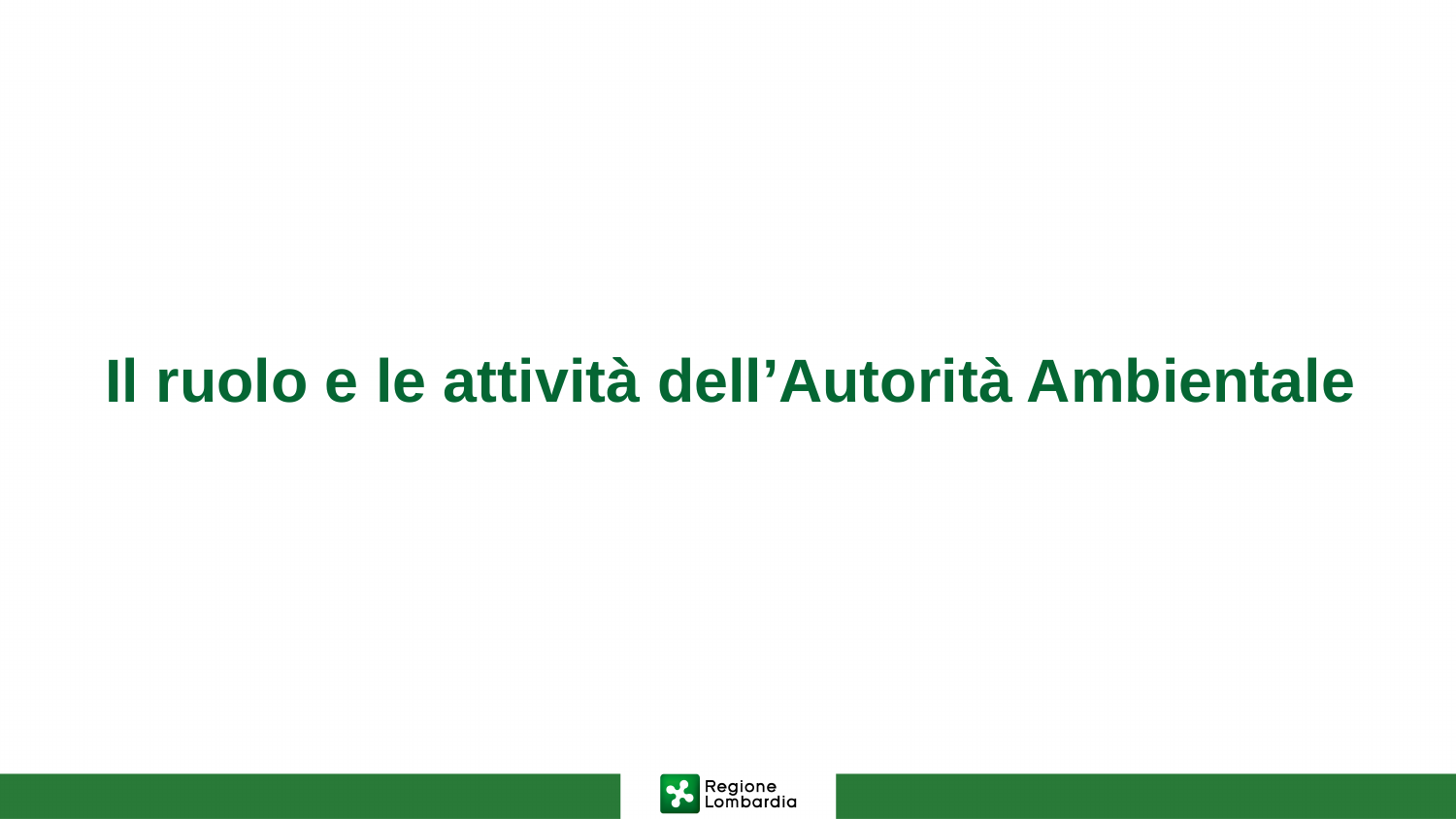

# Il ruolo e le attività dell’Autorità Ambientale